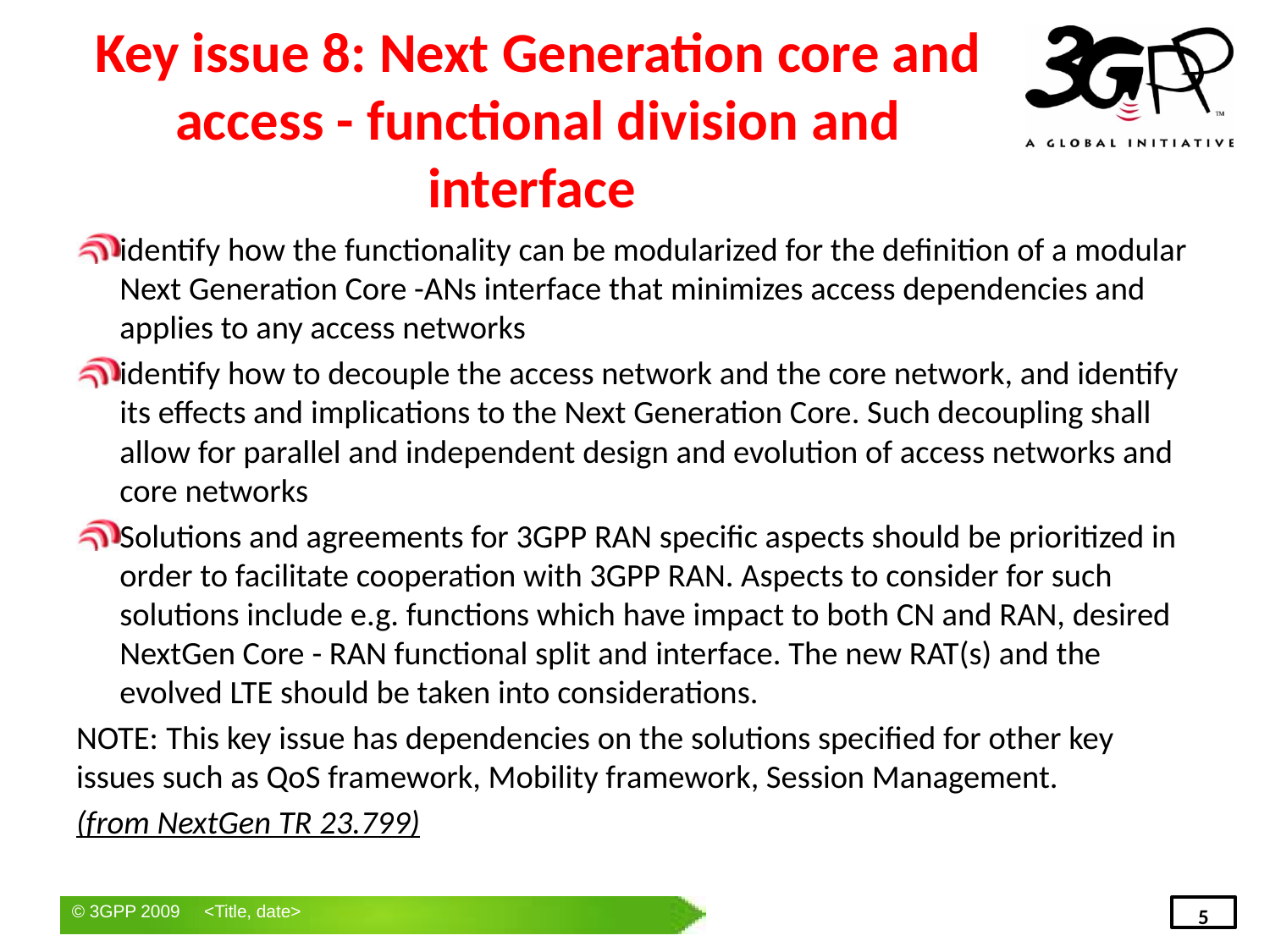

# Key issue 8: Next Generation core and access - functional division and interface
identify how the functionality can be modularized for the definition of a modular Next Generation Core -ANs interface that minimizes access dependencies and applies to any access networks
identify how to decouple the access network and the core network, and identify its effects and implications to the Next Generation Core. Such decoupling shall allow for parallel and independent design and evolution of access networks and core networks
Solutions and agreements for 3GPP RAN specific aspects should be prioritized in order to facilitate cooperation with 3GPP RAN. Aspects to consider for such solutions include e.g. functions which have impact to both CN and RAN, desired NextGen Core - RAN functional split and interface. The new RAT(s) and the evolved LTE should be taken into considerations.
NOTE:	This key issue has dependencies on the solutions specified for other key issues such as QoS framework, Mobility framework, Session Management.
(from NextGen TR 23.799)